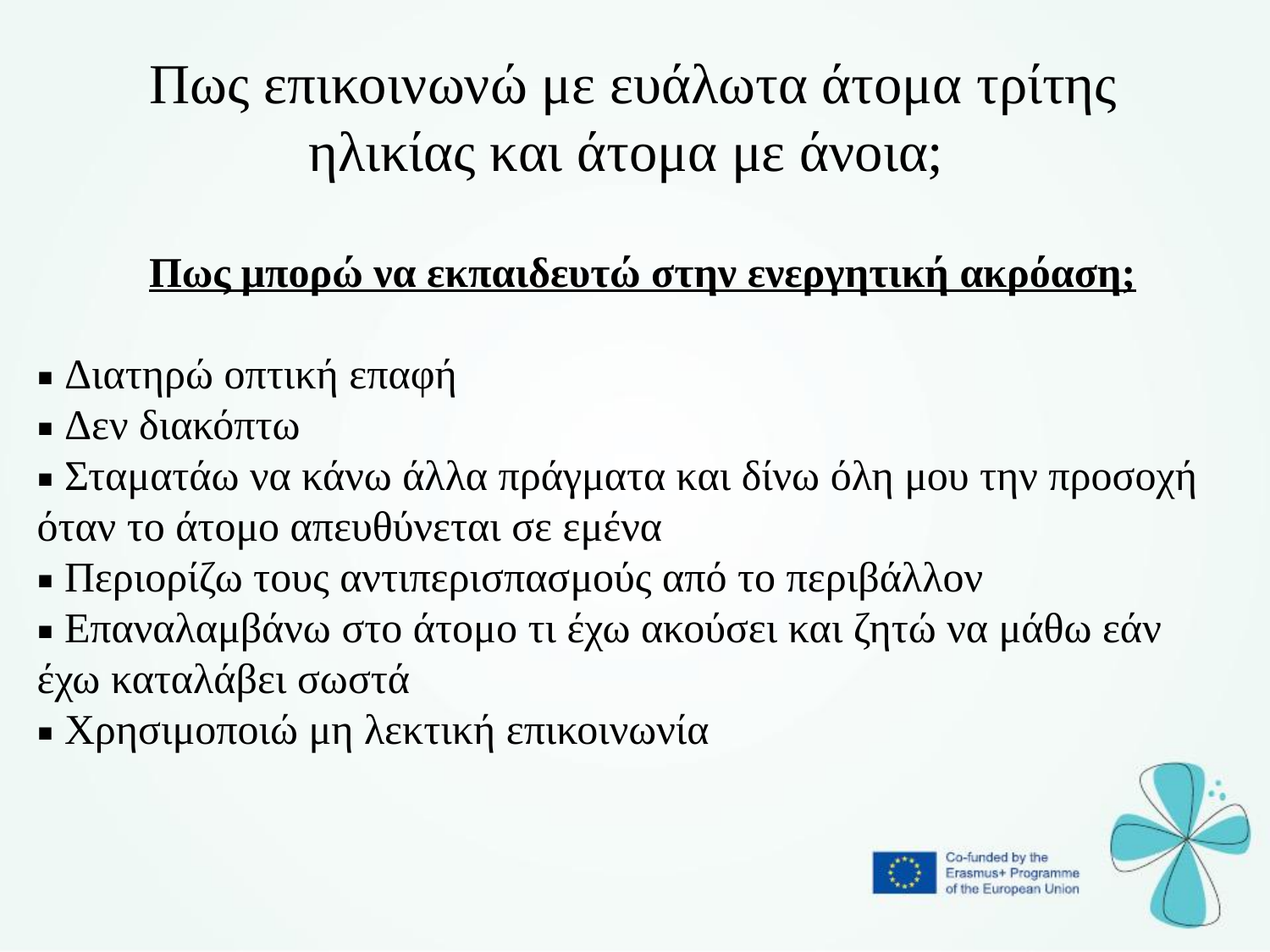

Πως επικοινωνώ με ευάλωτα άτομα τρίτης ηλικίας και άτομα με άνοια;

Πως μπορώ να εκπαιδευτώ στην ενεργητική ακρόαση;

 Διατηρώ οπτική επαφή
 Δεν διακόπτω
 Σταματάω να κάνω άλλα πράγματα και δίνω όλη μου την προσοχή όταν το άτομο απευθύνεται σε εμένα
 Περιορίζω τους αντιπερισπασμούς από το περιβάλλον
 Επαναλαμβάνω στο άτομο τι έχω ακούσει και ζητώ να μάθω εάν έχω καταλάβει σωστά
 Χρησιμοποιώ μη λεκτική επικοινωνία